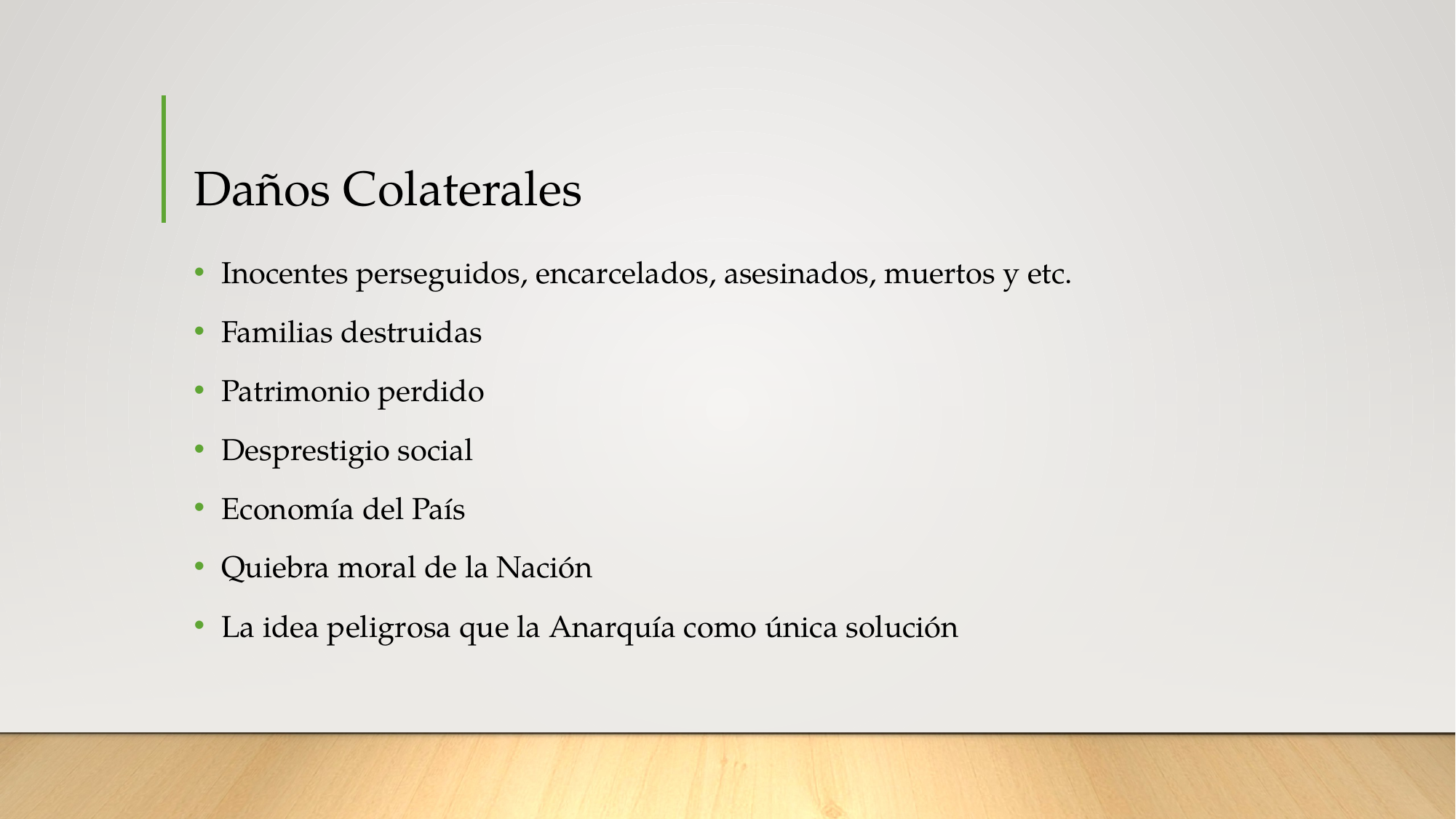

# Daños Colaterales
Inocentes perseguidos, encarcelados, asesinados, muertos y etc.
Familias destruidas
Patrimonio perdido
Desprestigio social
Economía del País
Quiebra moral de la Nación
La idea peligrosa que la Anarquía como única solución